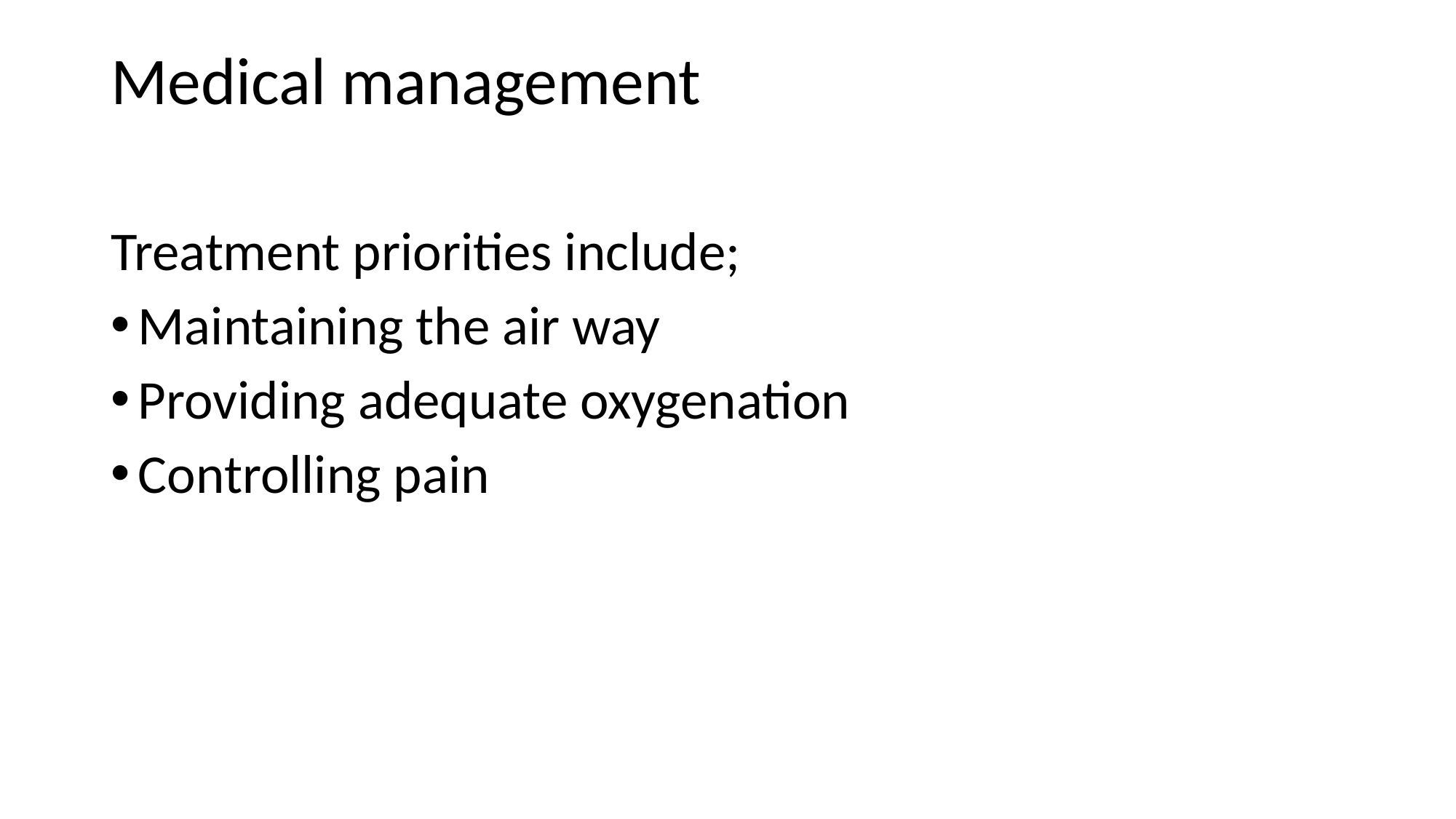

# Medical management
Treatment priorities include;
Maintaining the air way
Providing adequate oxygenation
Controlling pain